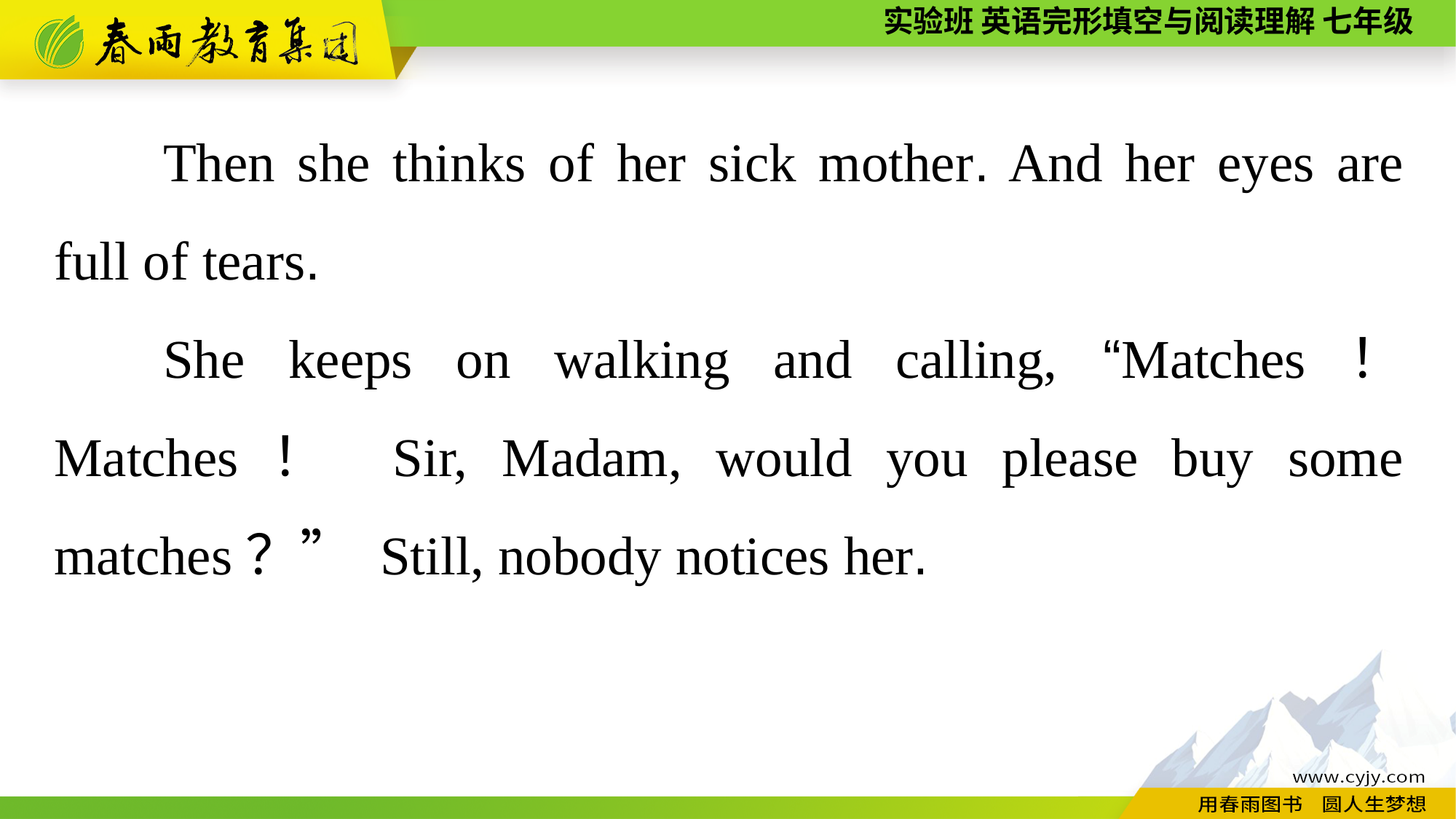

Then she thinks of her sick mother. And her eyes are full of tears.
She keeps on walking and calling, “Matches！ Matches！ Sir, Madam, would you please buy some matches？” Still, nobody notices her.